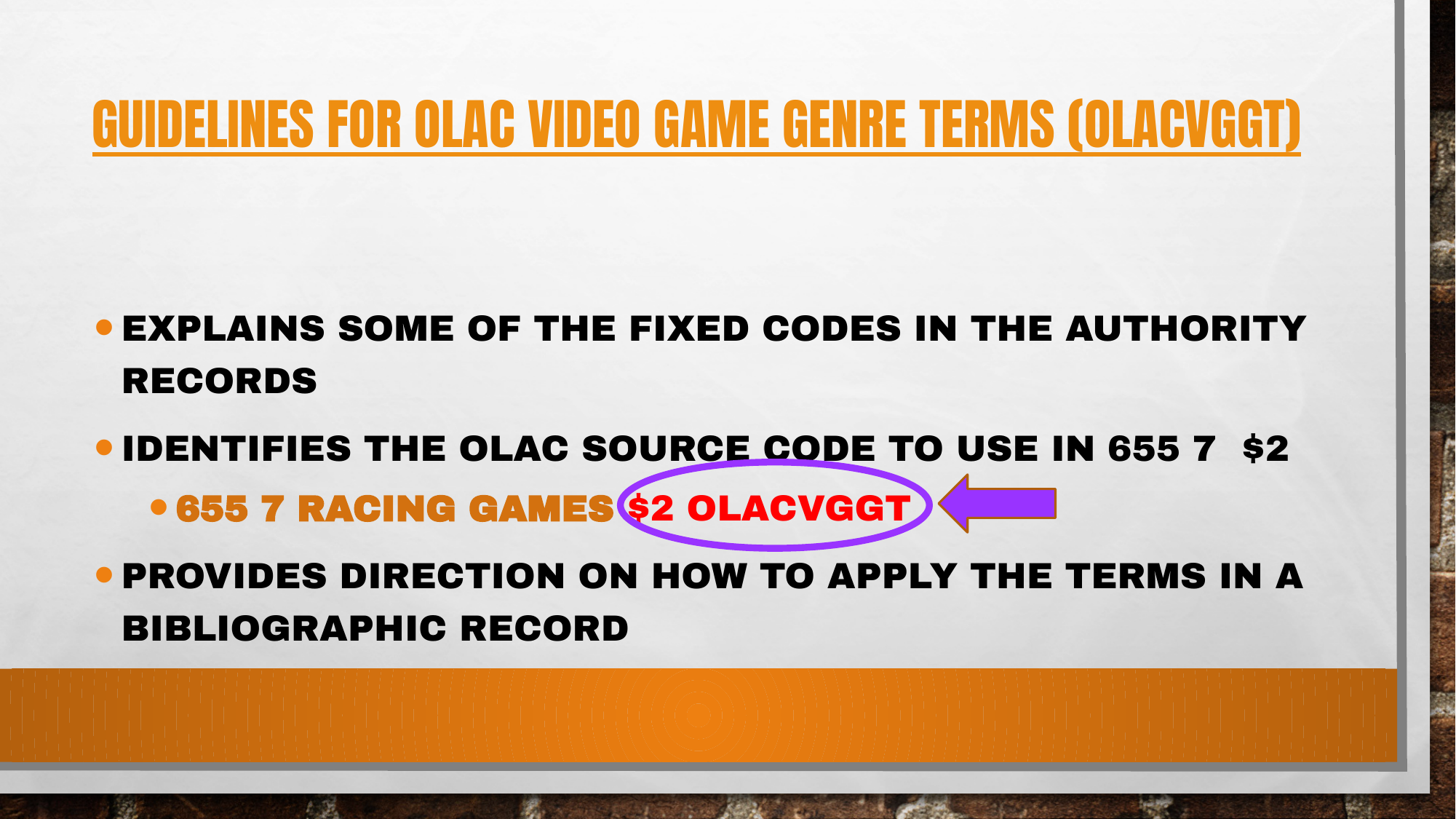

# Guidelines For OLAC Video Game Genre Terms (Olacvggt)
explains some of the fixed codes in the authority records
Identifies the olac source code to use in 655 7  $2
655 7 RACING GAMES $2 OLACVGGT
provides direction on how to apply the terms in a bibliographic record